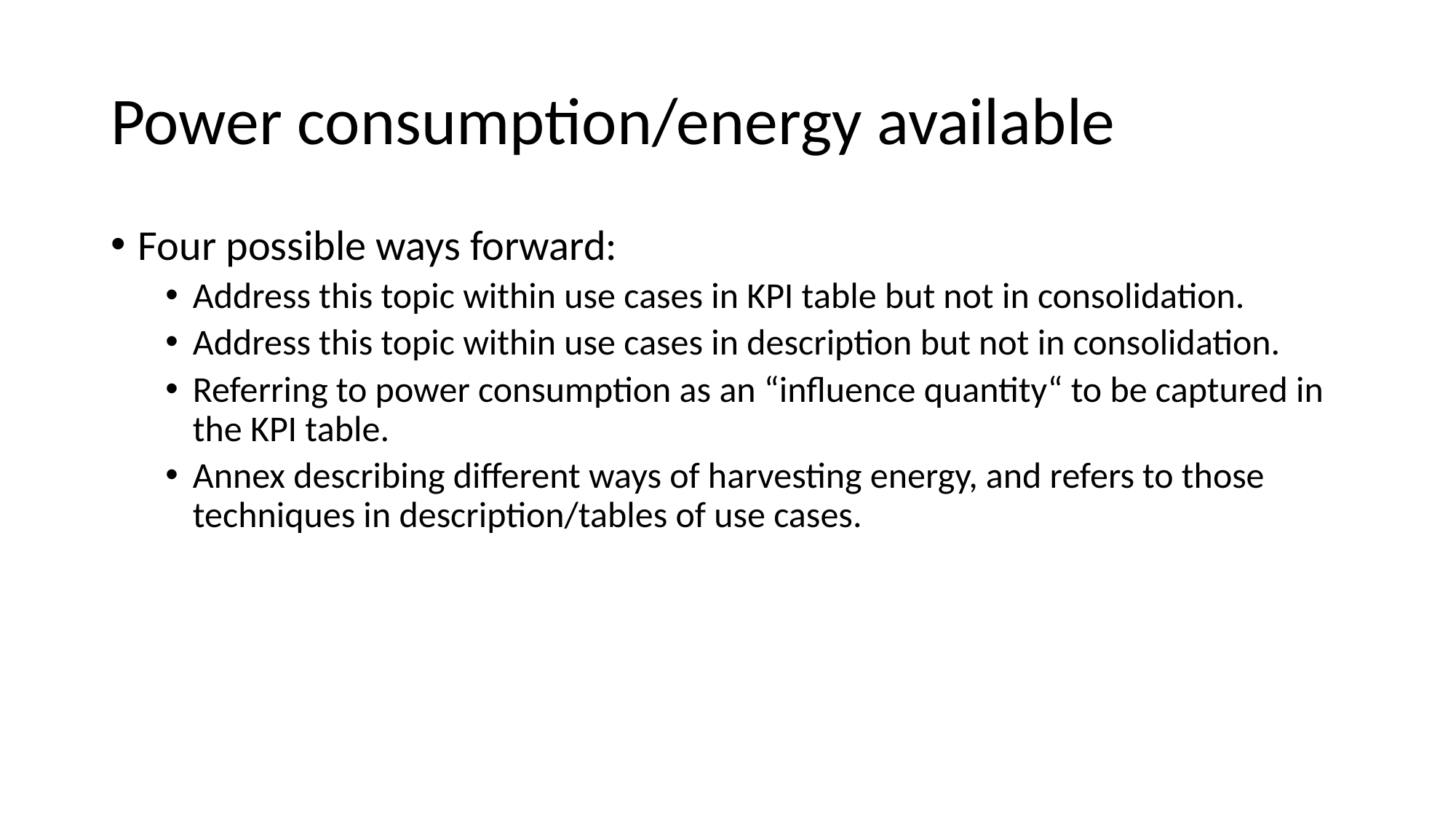

# Power consumption/energy available
Four possible ways forward:
Address this topic within use cases in KPI table but not in consolidation.
Address this topic within use cases in description but not in consolidation.
Referring to power consumption as an “influence quantity“ to be captured in the KPI table.
Annex describing different ways of harvesting energy, and refers to those techniques in description/tables of use cases.